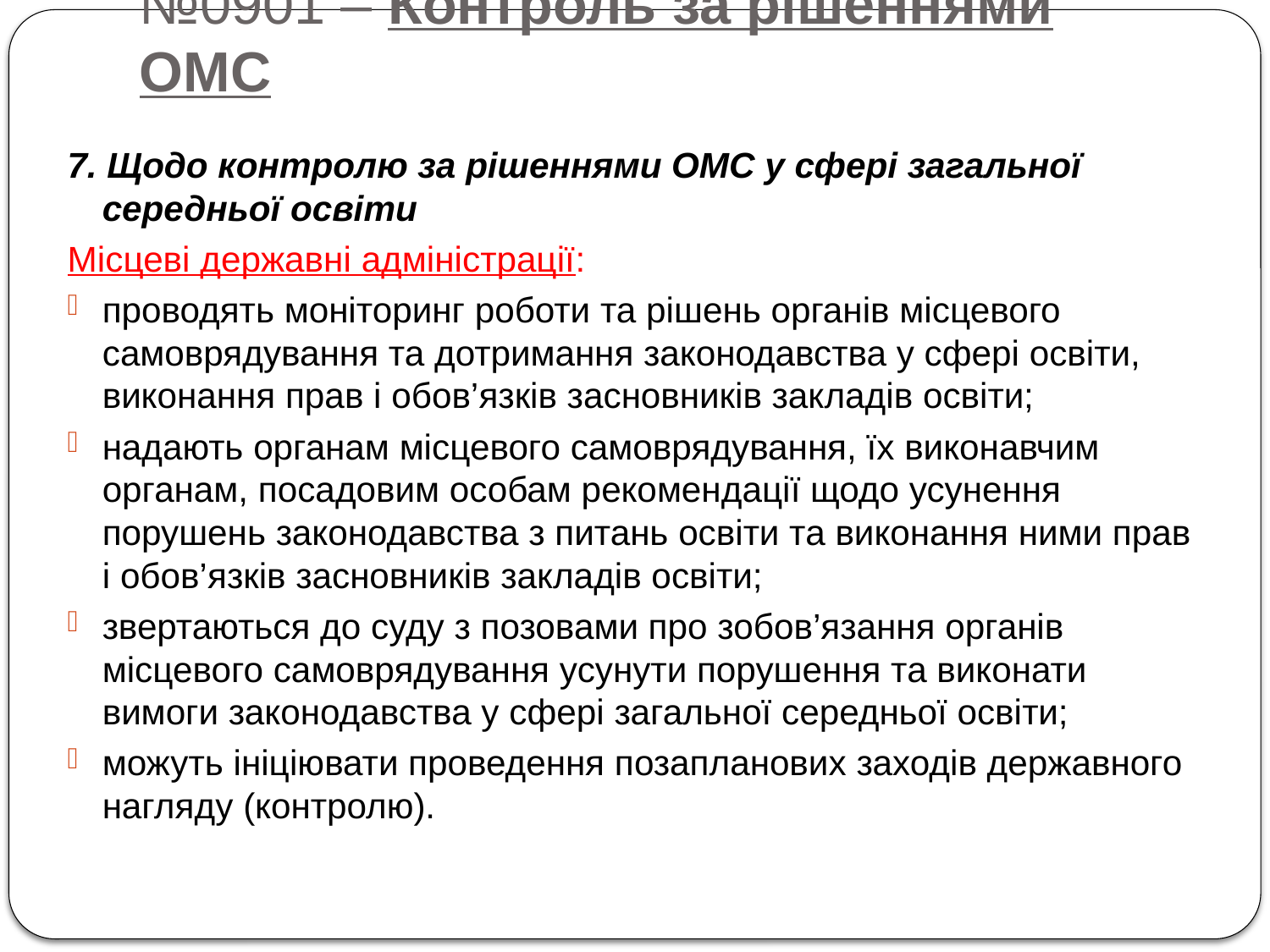

# №0901 – Контроль за рішеннями ОМС
7. Щодо контролю за рішеннями ОМС у сфері загальної середньої освіти
Місцеві державні адміністрації:
проводять моніторинг роботи та рішень органів місцевого самоврядування та дотримання законодавства у сфері освіти, виконання прав і обов’язків засновників закладів освіти;
надають органам місцевого самоврядування, їх виконавчим органам, посадовим особам рекомендації щодо усунення порушень законодавства з питань освіти та виконання ними прав і обов’язків засновників закладів освіти;
звертаються до суду з позовами про зобов’язання органів місцевого самоврядування усунути порушення та виконати вимоги законодавства у сфері загальної середньої освіти;
можуть ініціювати проведення позапланових заходів державного нагляду (контролю).